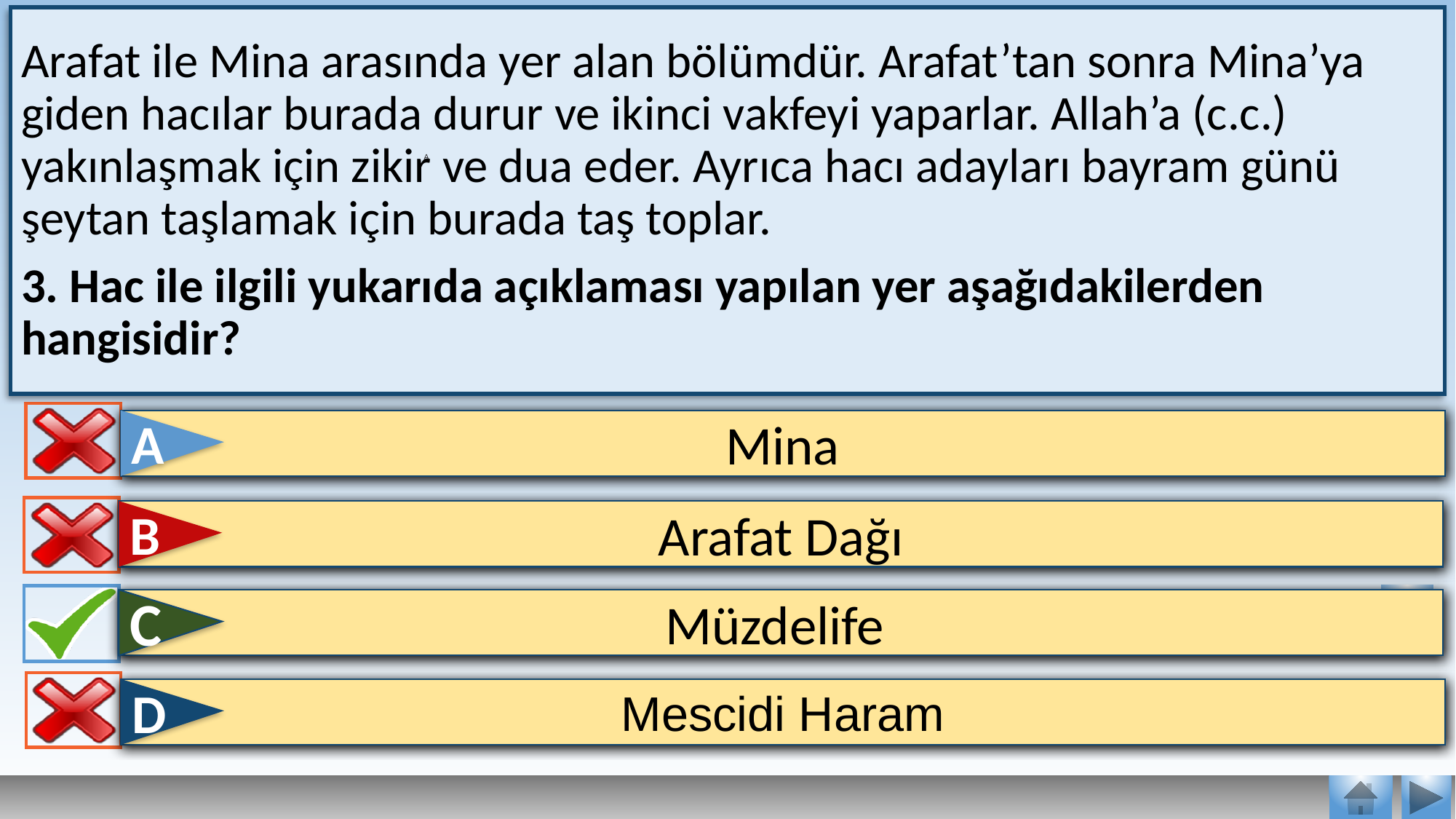

Arafat ile Mina arasında yer alan bölümdür. Arafat’tan sonra Mina’ya giden hacılar burada durur ve ikinci vakfeyi yaparlar. Allah’a (c.c.) yakınlaşmak için zikir ve dua eder. Ayrıca hacı adayları bayram günü şeytan taşlamak için burada taş toplar.
3. Hac ile ilgili yukarıda açıklaması yapılan yer aşağıdakilerden hangisidir?
A

A
Mina

B
Arafat Dağı

C
Müzdelife

D
Mescidi Haram